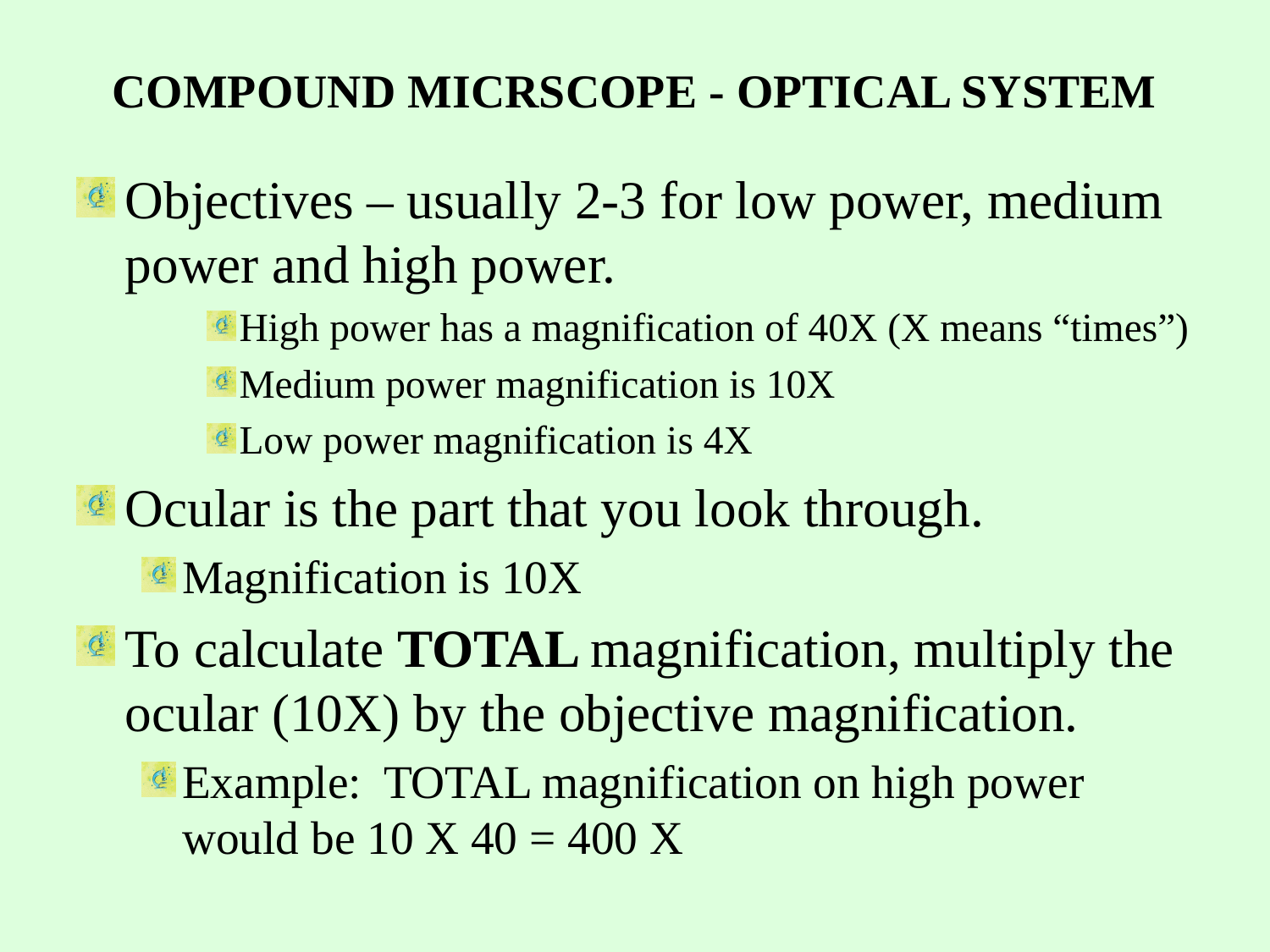

# COMPOUND MICRSCOPE - OPTICAL SYSTEM
Objectives – usually 2-3 for low power, medium power and high power.
High power has a magnification of 40X (X means “times”)
Medium power magnification is 10X
Low power magnification is 4X
Ocular is the part that you look through.
Magnification is 10X
To calculate TOTAL magnification, multiply the ocular (10X) by the objective magnification.
Example:  TOTAL magnification on high power would be 10 X 40 = 400 X